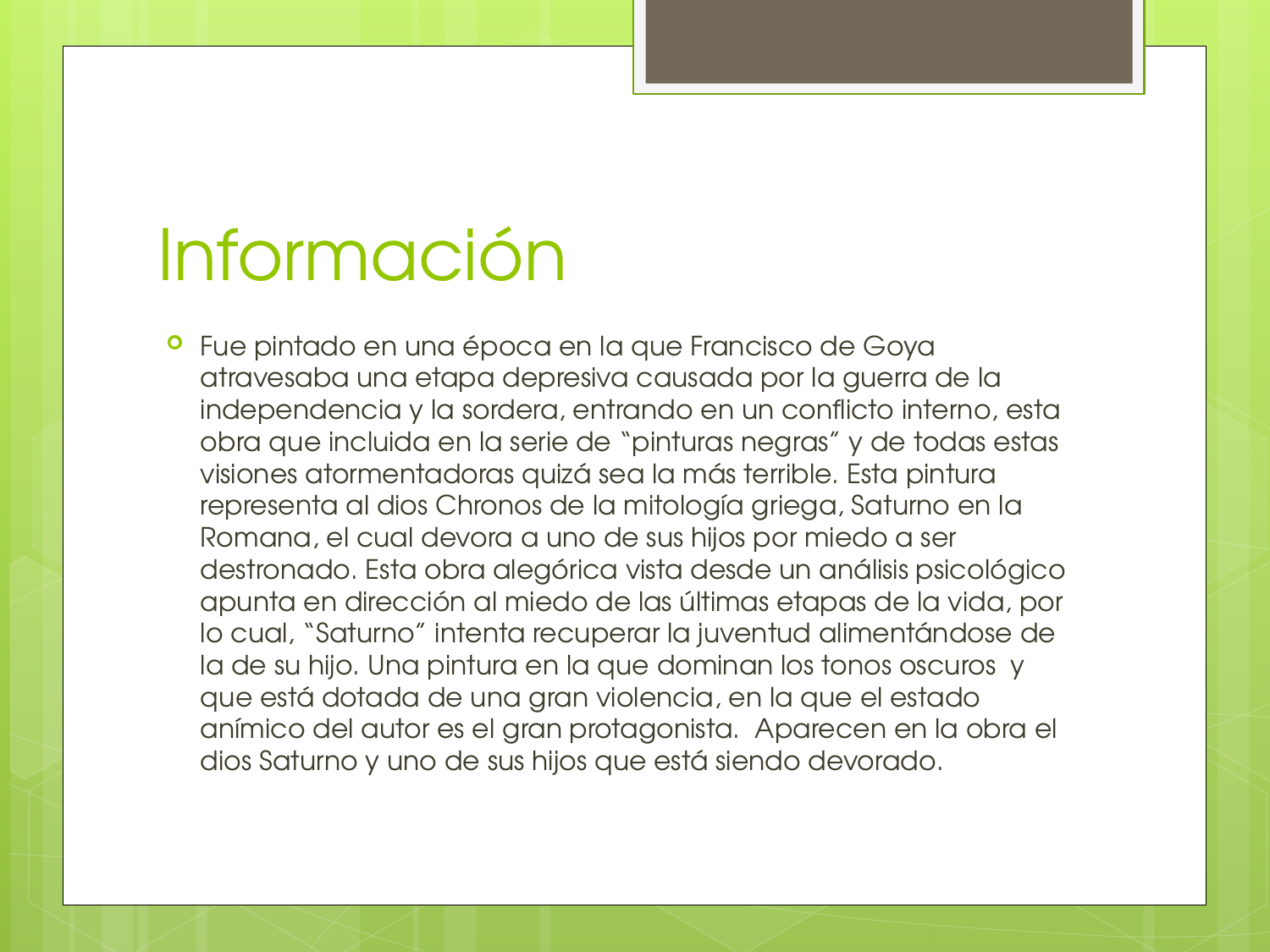

# Información
Fue pintado en una época en la que Francisco de Goya atravesaba una etapa depresiva causada por la guerra de la independencia y la sordera, entrando en un conflicto interno, esta obra que incluida en la serie de “pinturas negras” y de todas estas visiones atormentadoras quizá sea la más terrible. Esta pintura representa al dios Chronos de la mitología griega, Saturno en la Romana, el cual devora a uno de sus hijos por miedo a ser destronado. Esta obra alegórica vista desde un análisis psicológico apunta en dirección al miedo de las últimas etapas de la vida, por lo cual, “Saturno” intenta recuperar la juventud alimentándose de la de su hijo. Una pintura en la que dominan los tonos oscuros  y que está dotada de una gran violencia, en la que el estado anímico del autor es el gran protagonista.  Aparecen en la obra el dios Saturno y uno de sus hijos que está siendo devorado.